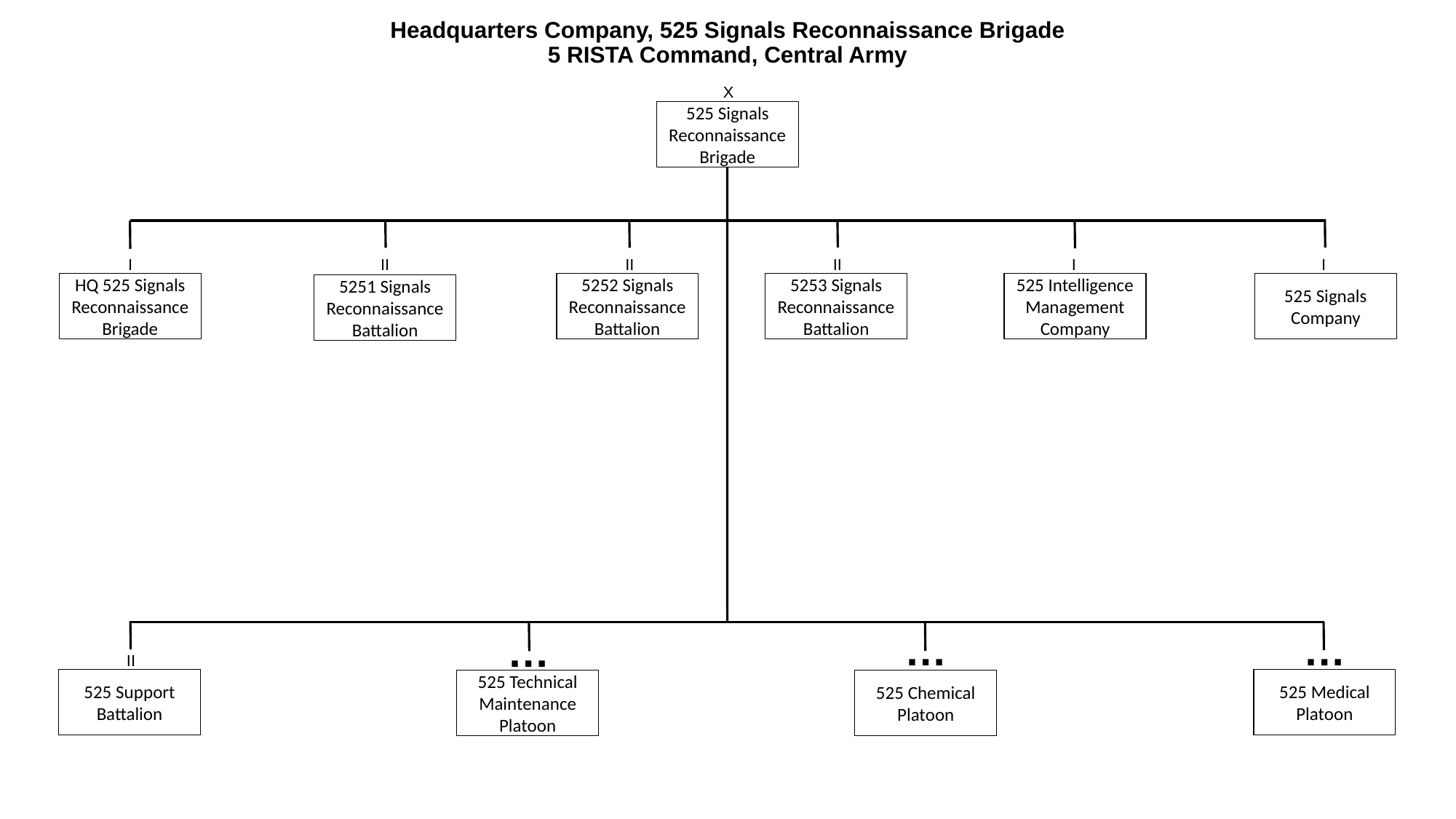

# Headquarters Company, 525 Signals Reconnaissance Brigade 5 RISTA Command, Central Army
X
525 Signals Reconnaissance Brigade
I
II
II
II
I
I
HQ 525 Signals Reconnaissance Brigade
5252 Signals Reconnaissance Battalion
5253 Signals Reconnaissance Battalion
525 Intelligence Management Company
525 Signals Company
5251 Signals Reconnaissance Battalion
…
…
…
II
525 Support
Battalion
525 Medical
Platoon
525 Technical Maintenance
Platoon
525 Chemical
Platoon